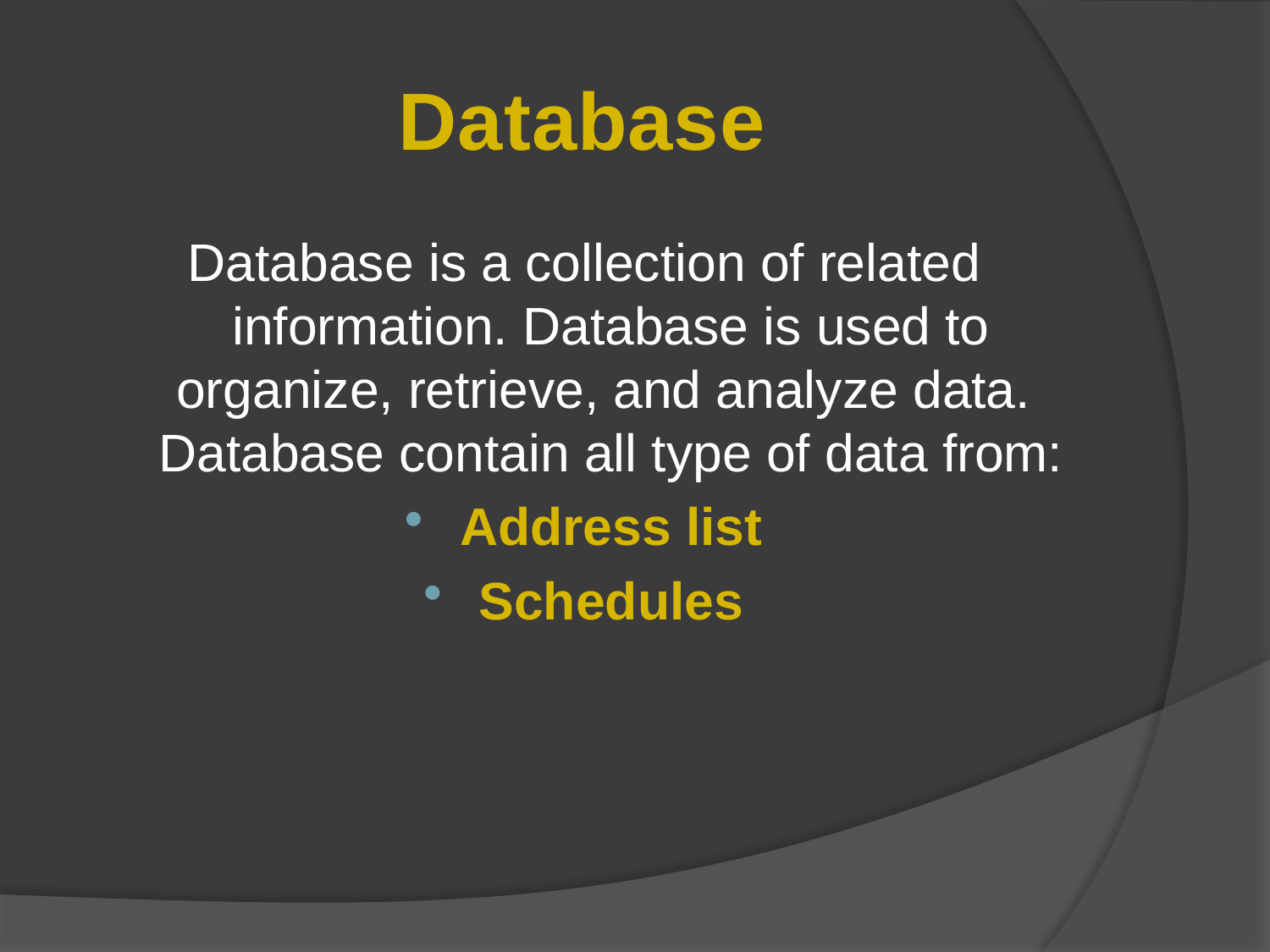

# Database
Database is a collection of related information. Database is used to organize, retrieve, and analyze data.  Database contain all type of data from:
Address list
Schedules